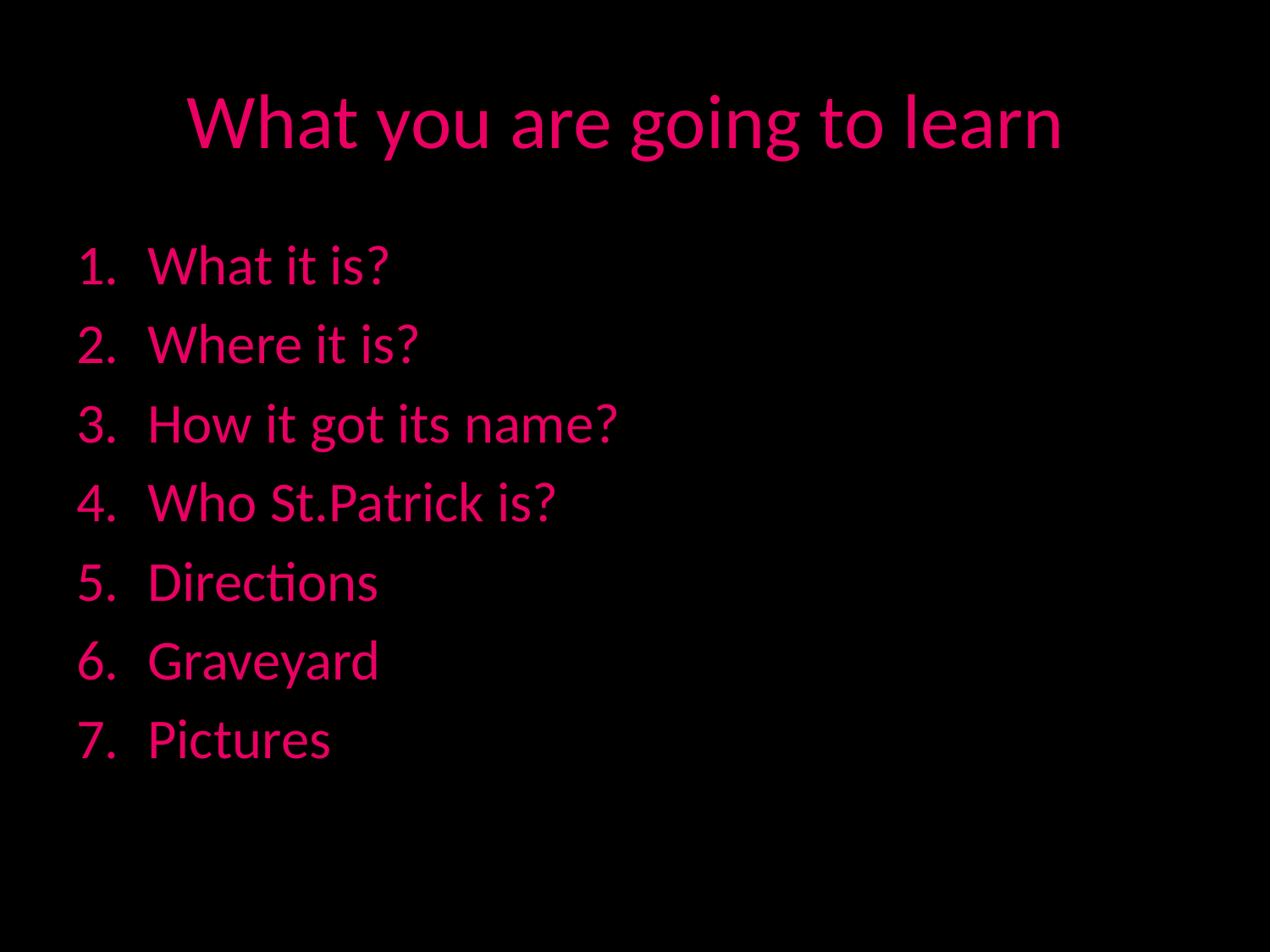

# What you are going to learn
What it is?
Where it is?
How it got its name?
Who St.Patrick is?
Directions
Graveyard
Pictures